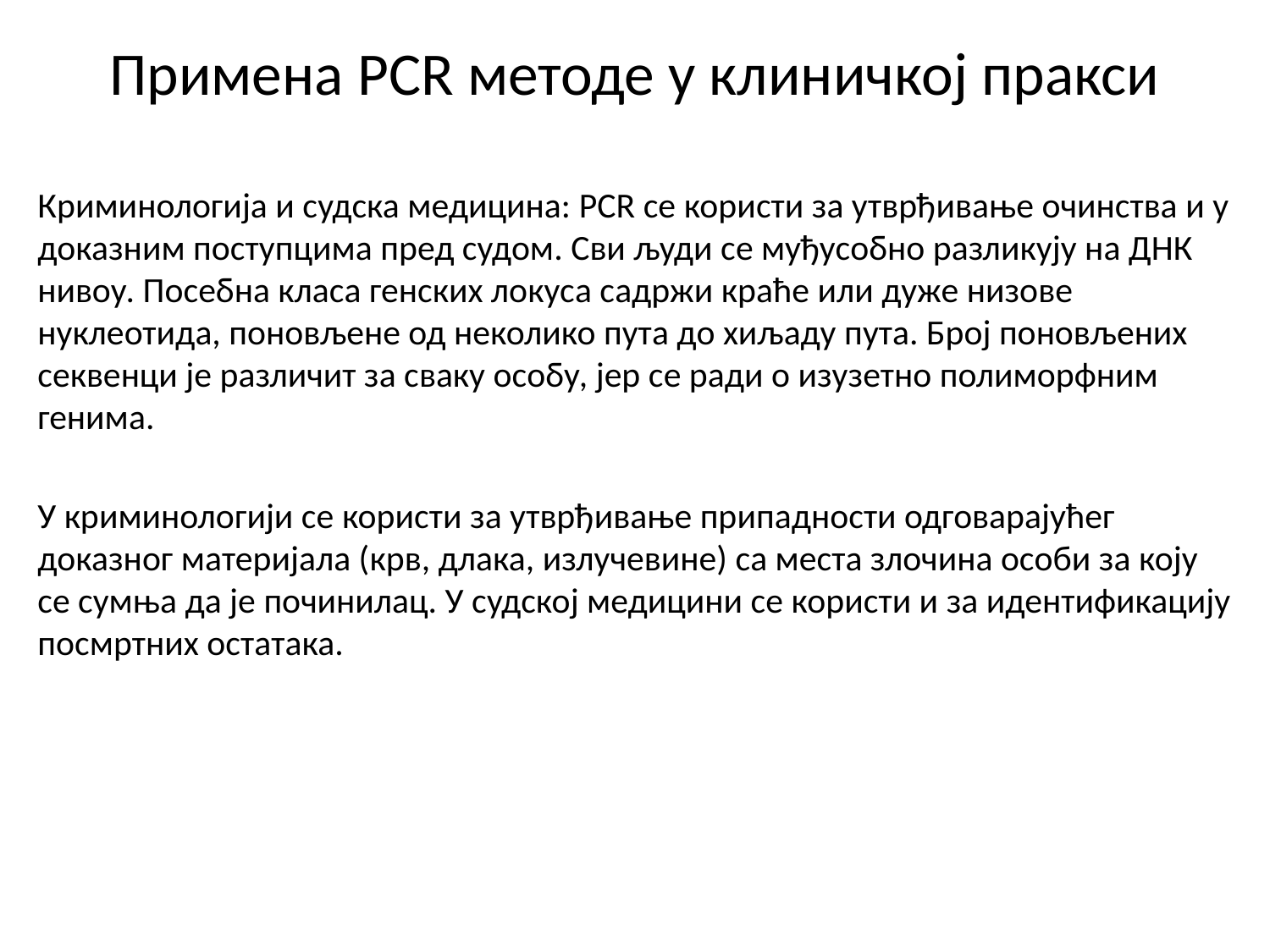

# Примена PCR методе у клиничкој пракси
Криминологија и судска медицина: PCR се користи за утврђивање очинства и у доказним поступцима пред судом. Сви људи се муђусобно разликују на ДНК нивоу. Посебна класа генских локуса садржи краће или дуже низове нуклеотида, поновљене од неколико пута до хиљаду пута. Број поновљених секвенци је различит за сваку особу, јер се ради о изузетно полиморфним генима.

У криминологији се користи за утврђивање припадности одговарајућег доказног материјала (крв, длака, излучевине) са места злочина особи за коју се сумња да је починилац. У судској медицини се користи и за идентификацију посмртних остатака.